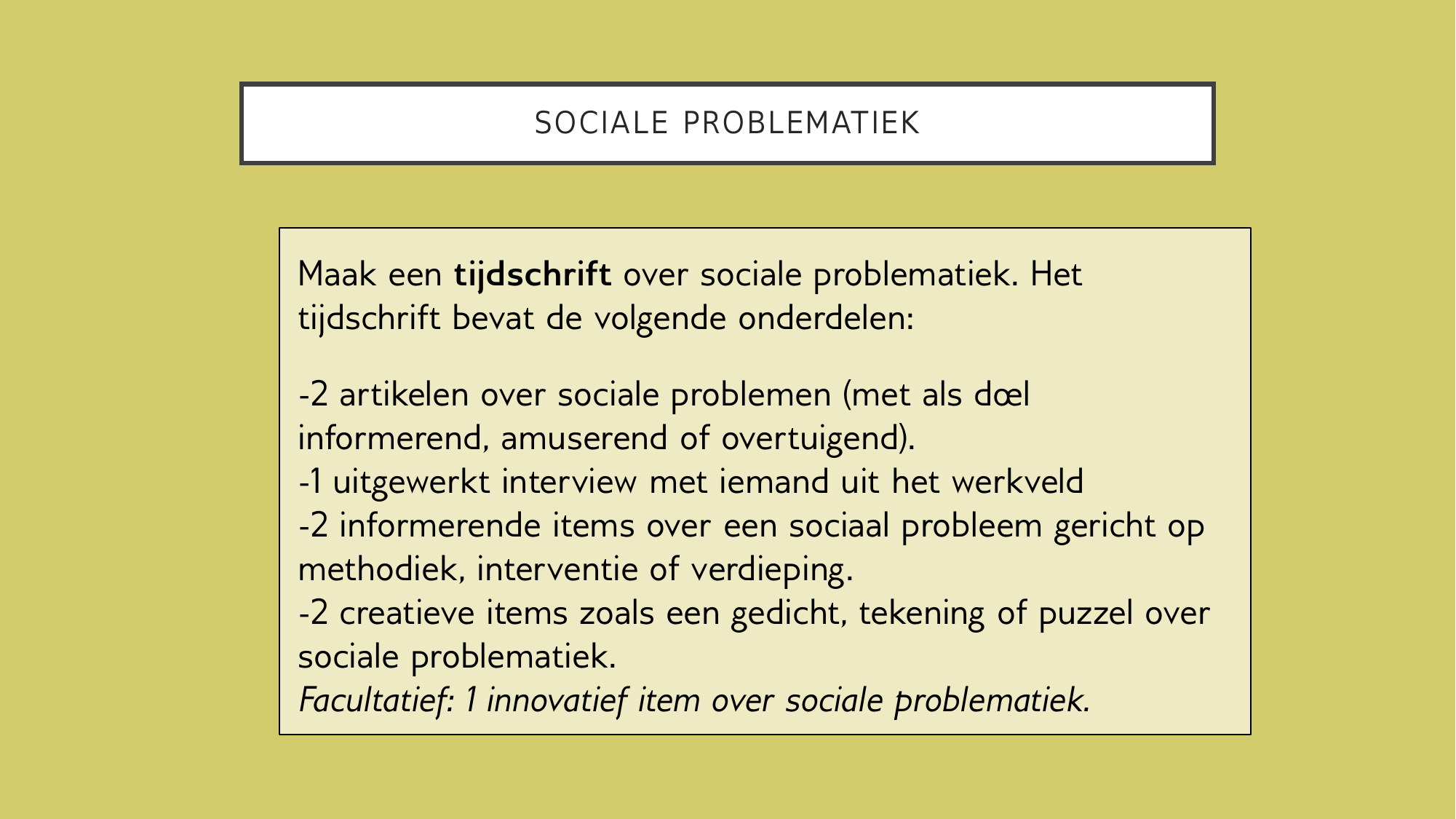

# Sociale problematiek

Maak een tijdschrift over sociale problematiek. Het tijdschrift bevat de volgende onderdelen:

-2 artikelen over sociale problemen (met als doel informerend, amuserend of overtuigend).
-1 uitgewerkt interview met iemand uit het werkveld
-2 informerende items over een sociaal probleem gericht op methodiek, interventie of verdieping.
-2 creatieve items zoals een gedicht, tekening of puzzel over sociale problematiek.
Facultatief: 1 innovatief item over sociale problematiek.